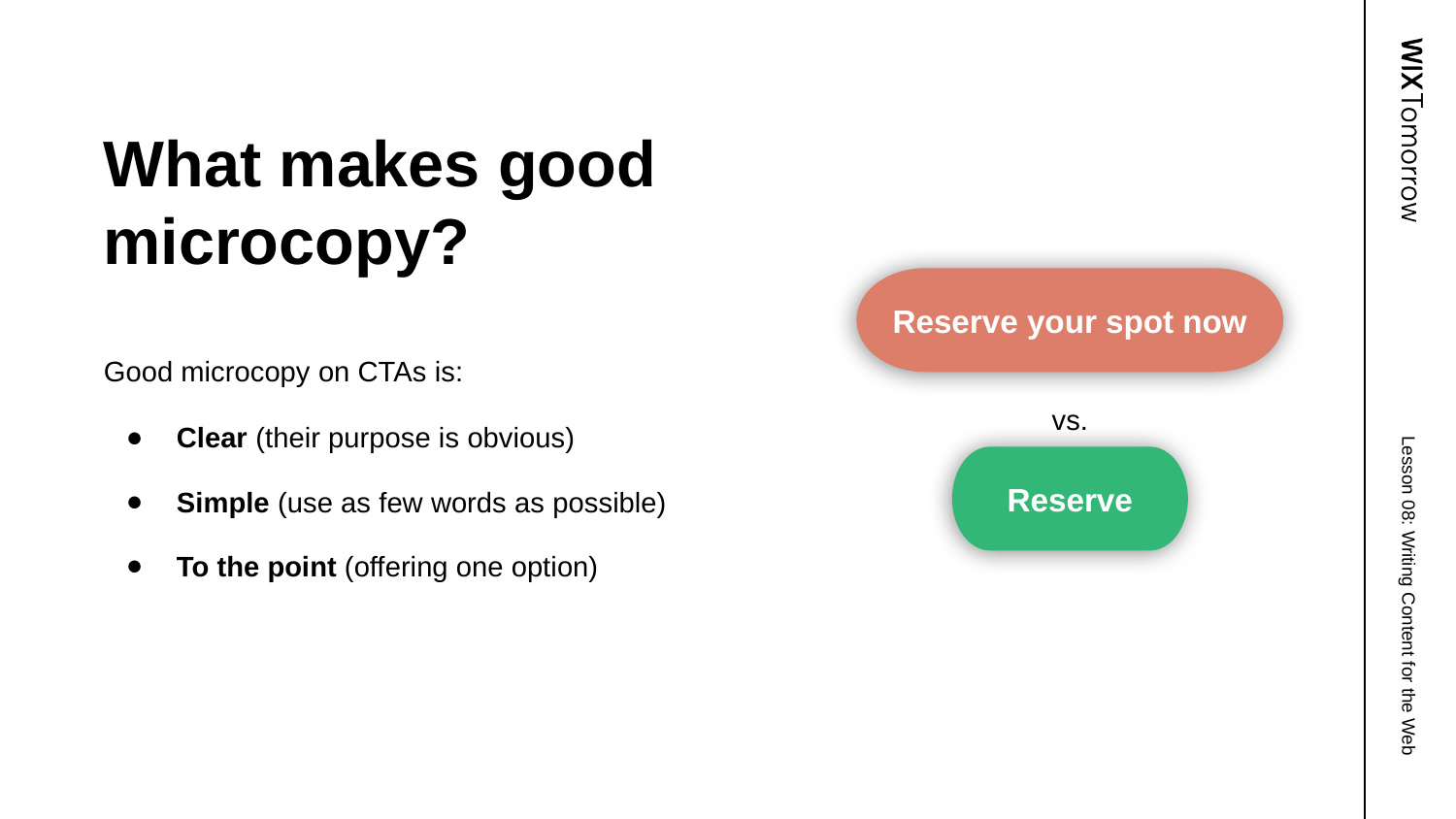

# What makes good microcopy?
Reserve your spot now
Good microcopy on CTAs is:
Clear (their purpose is obvious)
Simple (use as few words as possible)
To the point (offering one option)
vs.
Reserve